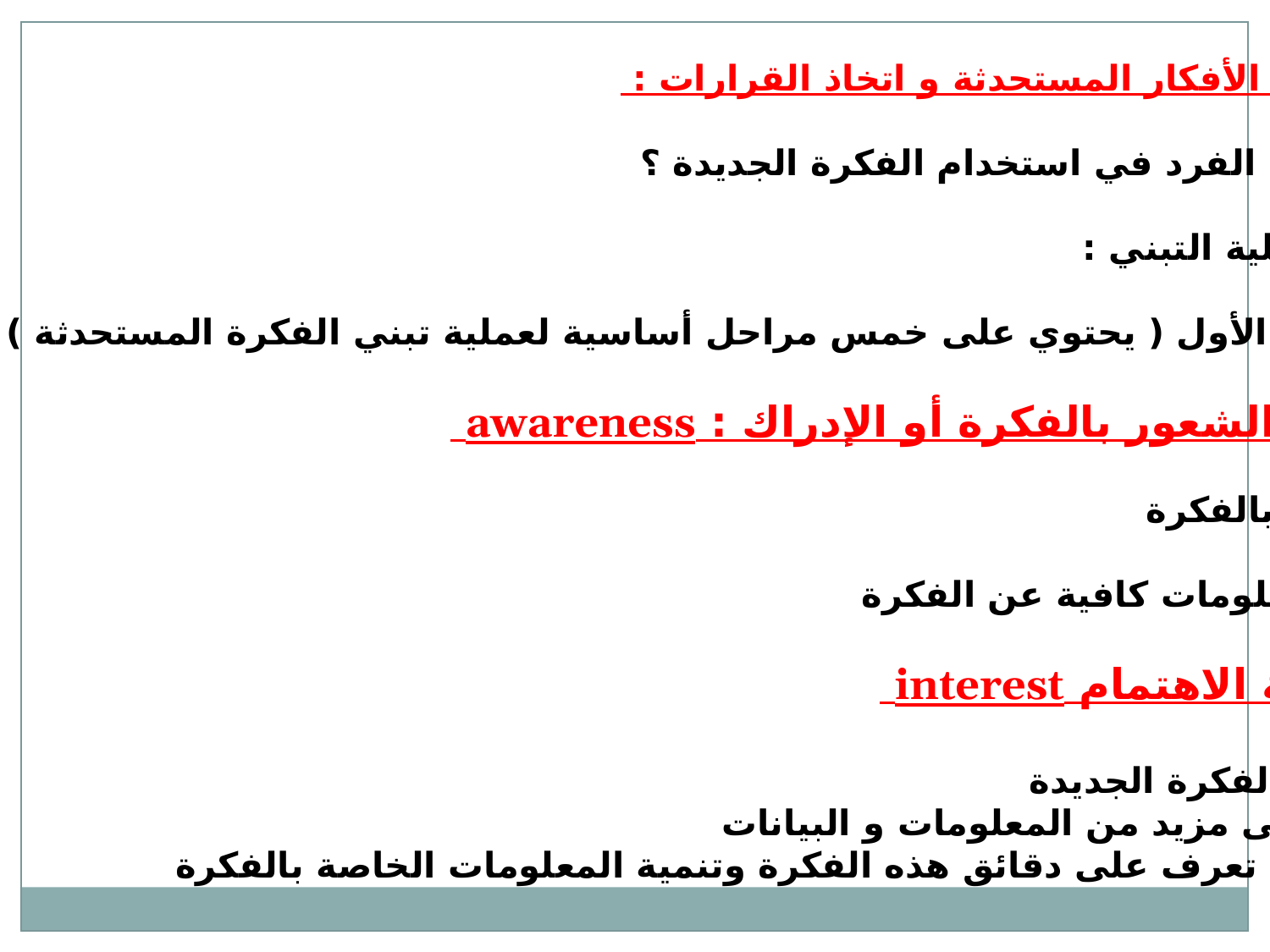

عملية تبني الأفكار المستحدثة و اتخاذ القرارات :

متى يشرع  الفرد في استخدام الفكرة الجديدة ؟

 مراحل عملية التبني :

1- النموذج الأول ( يحتوي على خمس مراحل أساسية لعملية تبني الفكرة المستحدثة )

أ/ مرحلة الشعور بالفكرة أو الإدراك : awareness

الإحساس بالفكرة

الحاجة لمعلومات كافية عن الفكرة

ب/ مرحلة الاهتمام interest

الاهتمام بالفكرة الجديدة
الحرص على مزيد من المعلومات و البيانات
الرغبة في تعرف على دقائق هذه الفكرة وتنمية المعلومات الخاصة بالفكرة